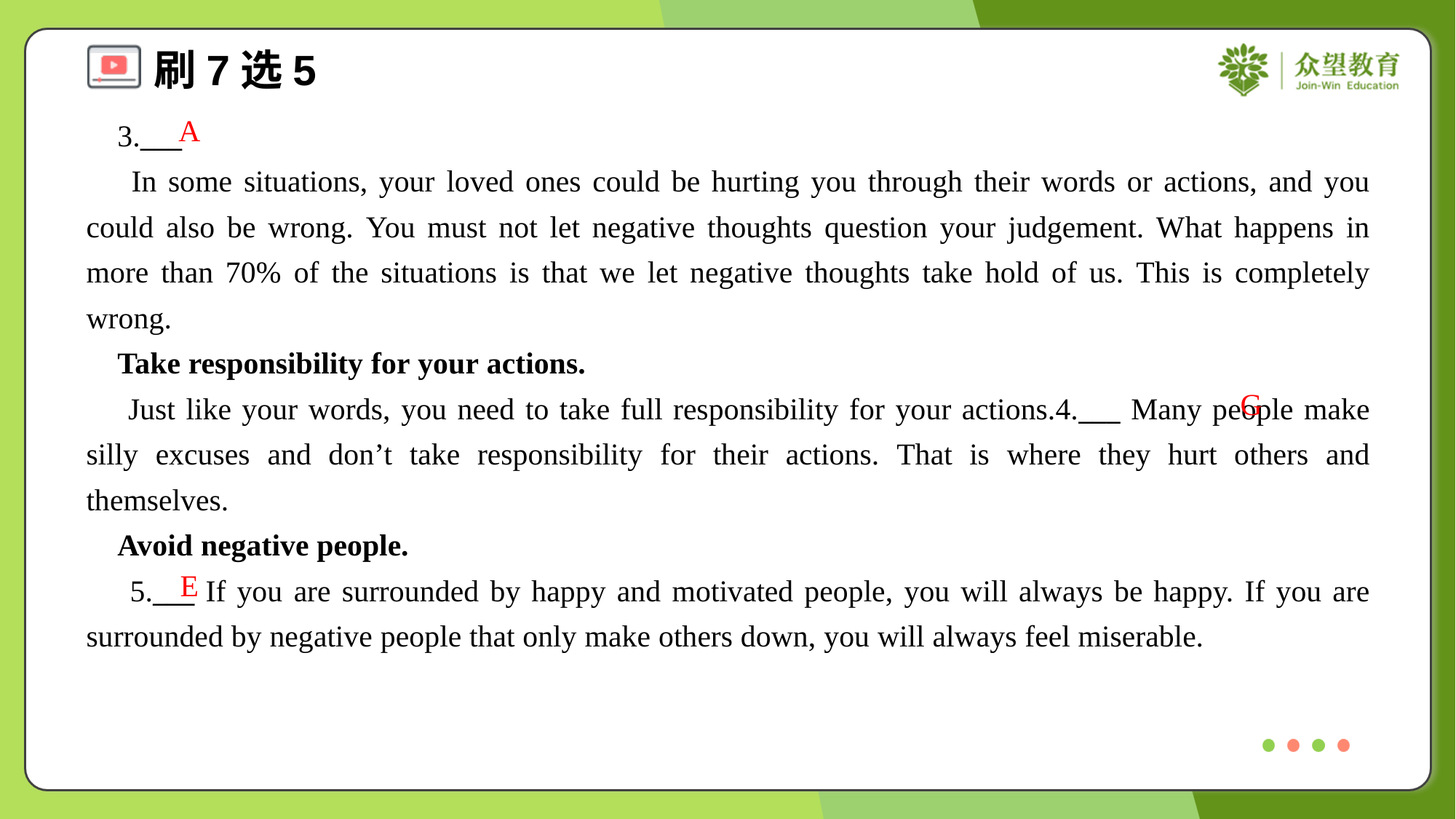

A
    3.___
    In some situations, your loved ones could be hurting you through their words or actions, and you could also be wrong. You must not let negative thoughts question your judgement. What happens in more than 70% of the situations is that we let negative thoughts take hold of us. This is completely wrong.
    Take responsibility for your actions.
    Just like your words, you need to take full responsibility for your actions.4.___ Many people make silly excuses and don’t take responsibility for their actions. That is where they hurt others and themselves.
G
    Avoid negative people.
    5.___ If you are surrounded by happy and motivated people, you will always be happy. If you are surrounded by negative people that only make others down, you will always feel miserable.
E